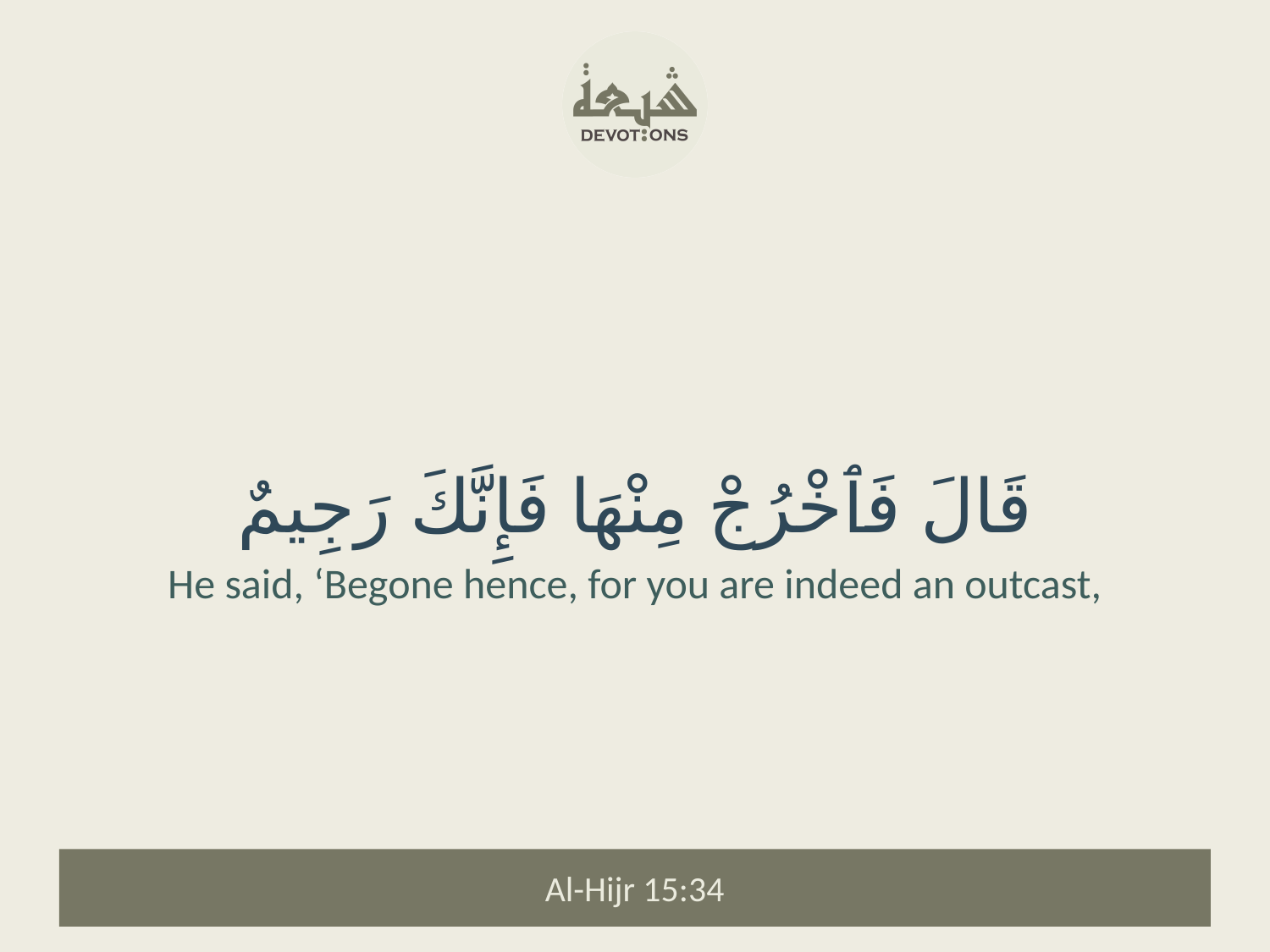

قَالَ فَٱخْرُجْ مِنْهَا فَإِنَّكَ رَجِيمٌ
He said, ‘Begone hence, for you are indeed an outcast,
Al-Hijr 15:34